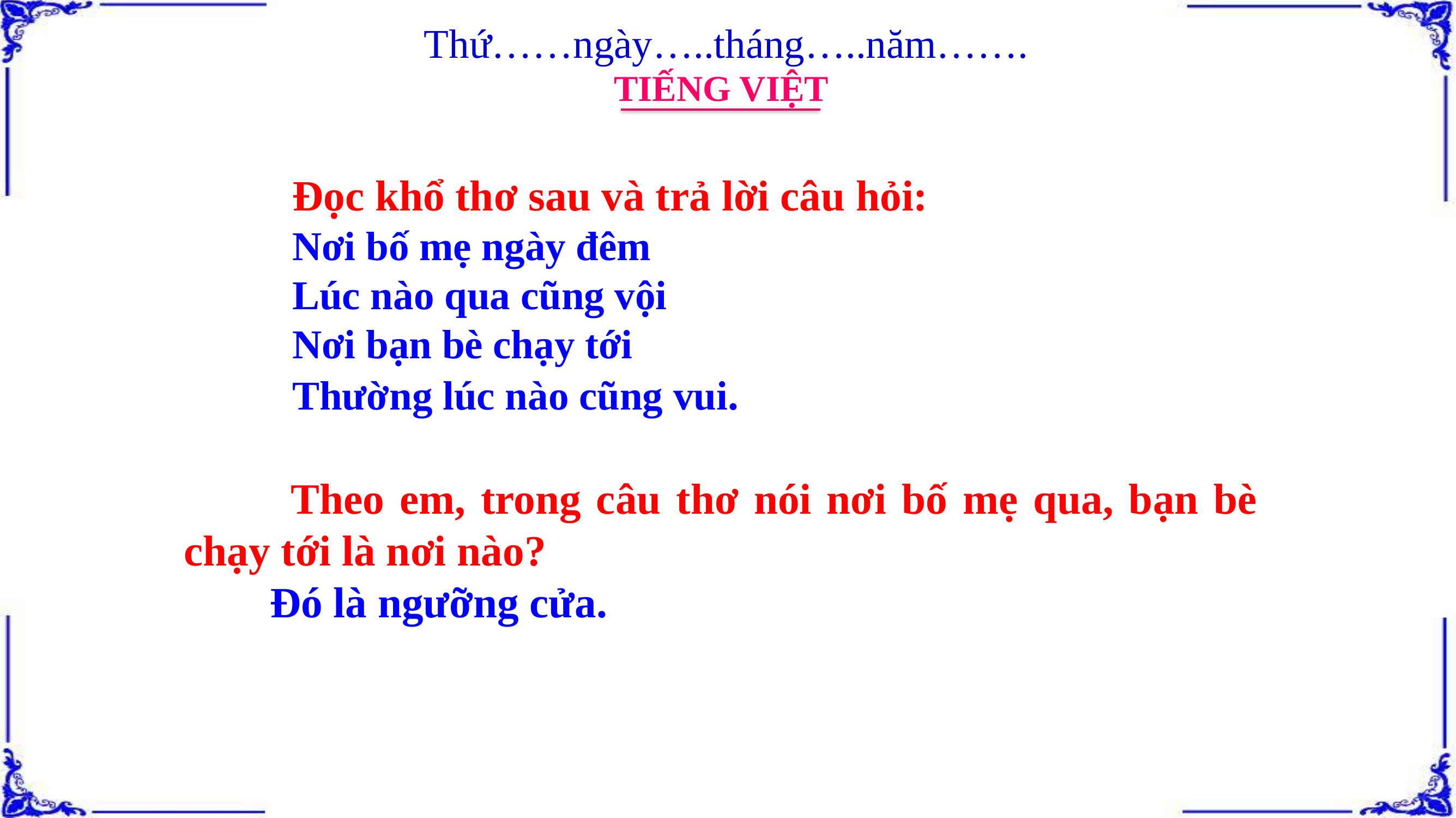

Thứ……ngày…..tháng…..năm…….
TIẾNG VIỆT
Đọc khổ thơ sau và trả lời câu hỏi:
Nơi bố mẹ ngày đêm
Lúc nào qua cũng vội
Nơi bạn bè chạy tới
Thường lúc nào cũng vui.
       Theo em, trong câu thơ nói nơi bố mẹ qua, bạn bè chạy tới là nơi nào?
        Đó là ngưỡng cửa.